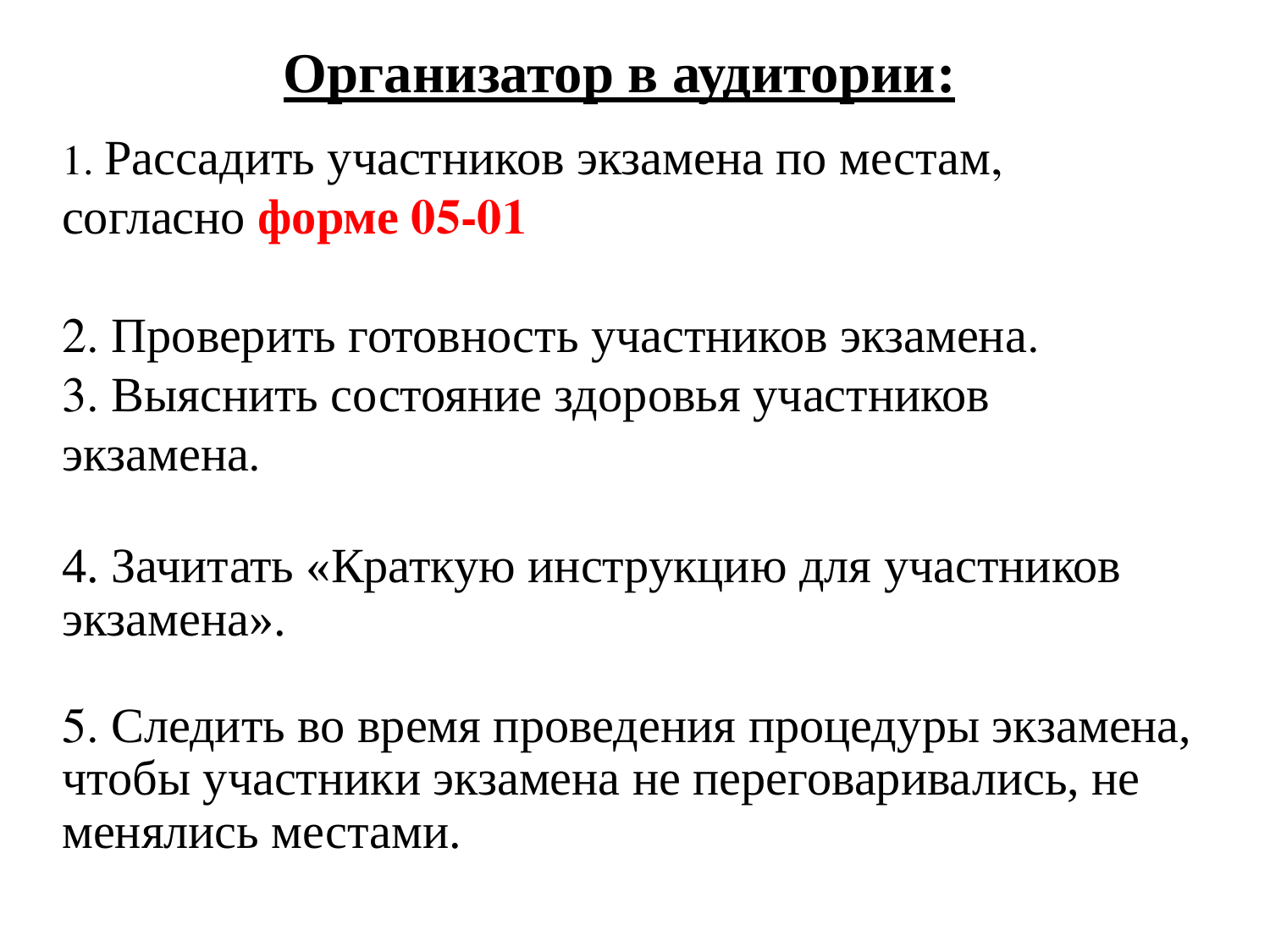

Организатор в аудитории:
1. Рассадить участников экзамена по местам,
согласно форме 05-01

2. Проверить готовность участников экзамена.
3. Выяснить состояние здоровья участников
экзамена.

4. Зачитать «Краткую инструкцию для участников экзамена».

5. Следить во время проведения процедуры экзамена, чтобы участники экзамена не переговаривались, не менялись местами.